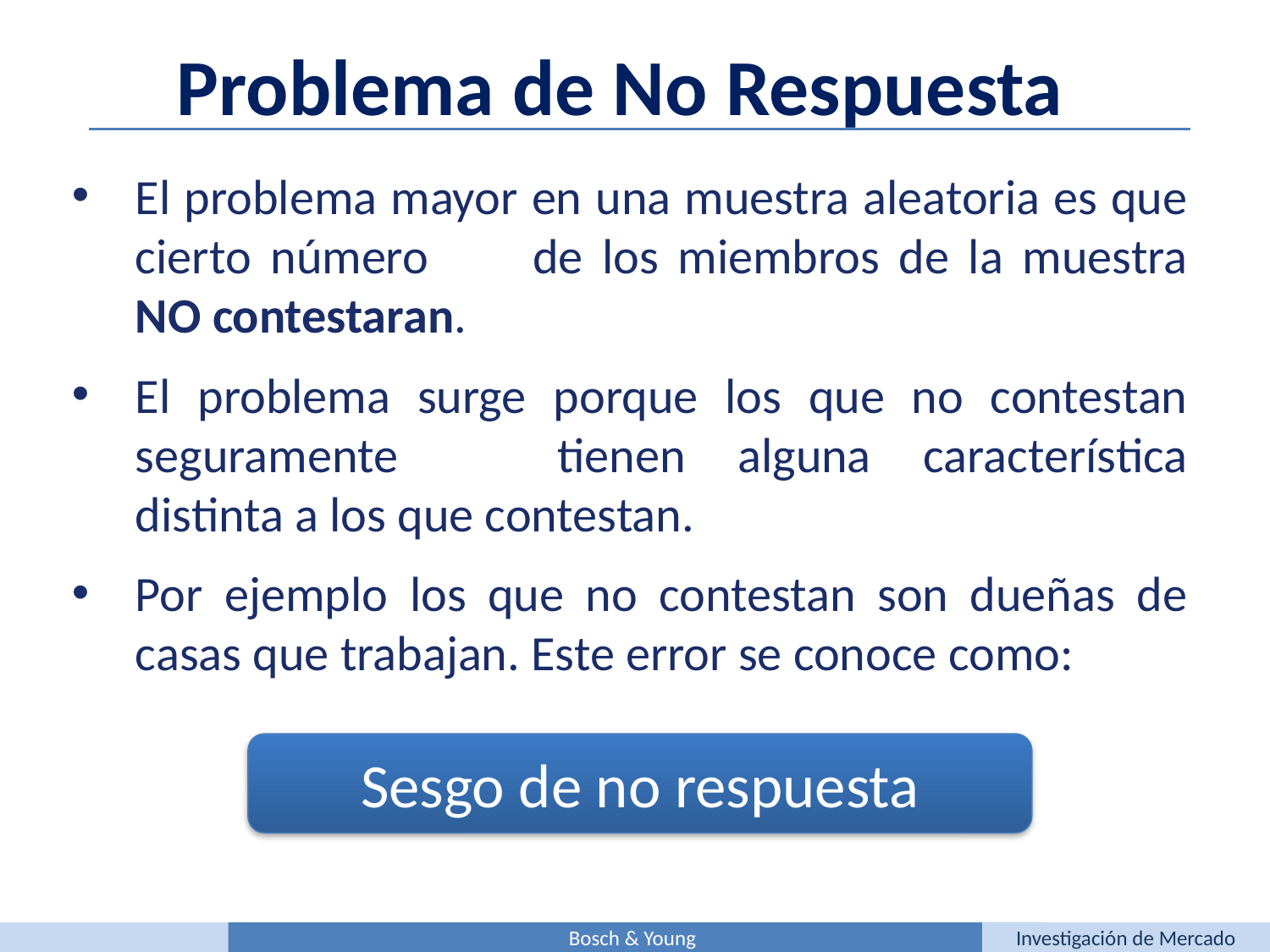

Problema de No Respuesta
El problema mayor en una muestra aleatoria es que cierto número 	de los miembros de la muestra NO contestaran.

El problema surge porque los que no contestan seguramente 	tienen alguna característica distinta a los que contestan.

Por ejemplo los que no contestan son dueñas de casas que trabajan. Este error se conoce como:

Sesgo de no respuesta

Bosch & Young
Investigación de Mercado